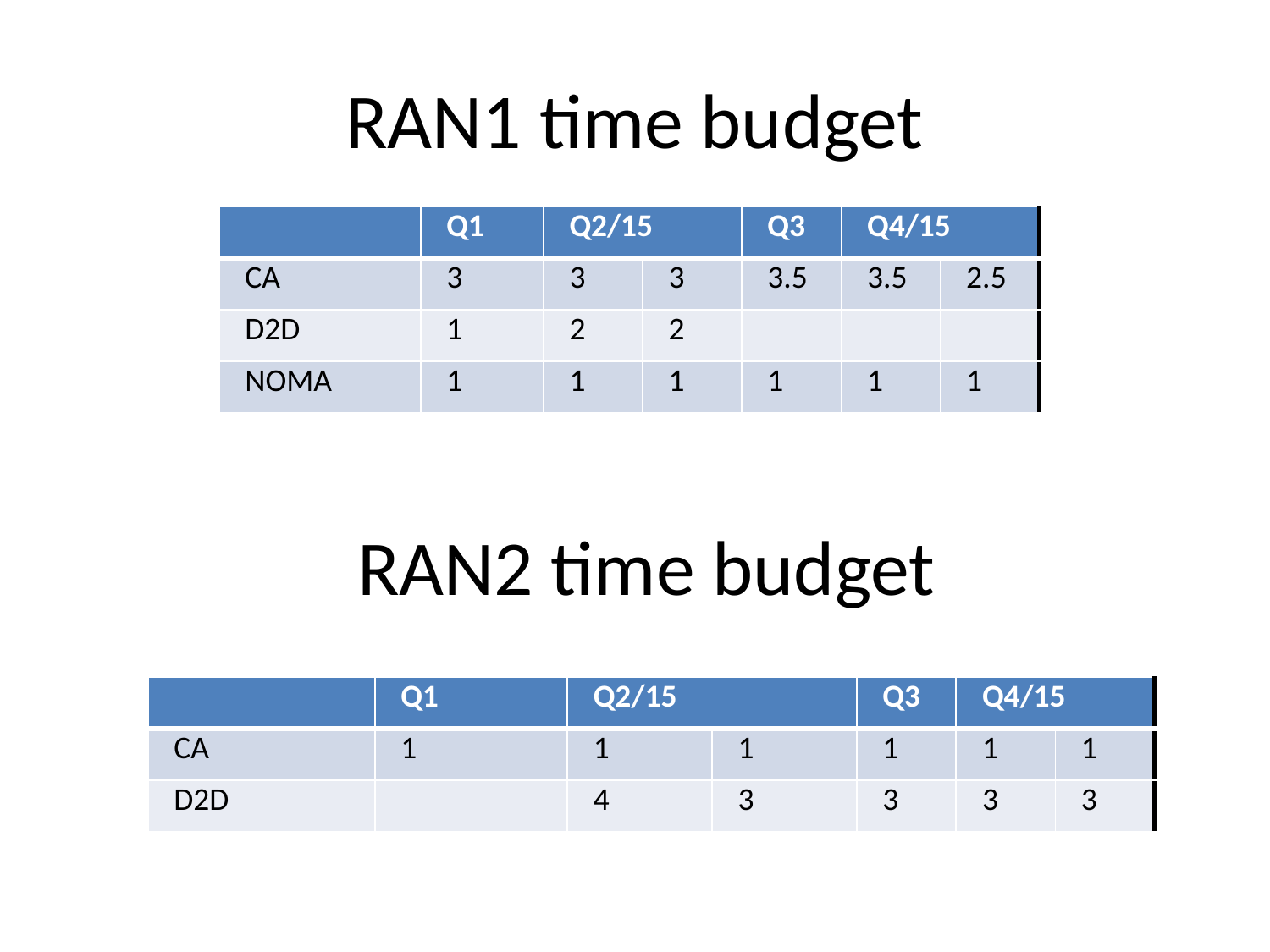

# RAN1 time budget
|  | Q1 | Q2/15 |  | Q3 | Q4/15 |  |
| --- | --- | --- | --- | --- | --- | --- |
| CA | 3 | 3 | 3 | 3.5 | 3.5 | 2.5 |
| D2D | 1 | 2 | 2 |  |  |  |
| NOMA | 1 | 1 | 1 | 1 | 1 | 1 |
RAN2 time budget
|  | Q1 | Q2/15 |  | Q3 | Q4/15 |  |
| --- | --- | --- | --- | --- | --- | --- |
| CA | 1 | 1 | 1 | 1 | 1 | 1 |
| D2D |  | 4 | 3 | 3 | 3 | 3 |